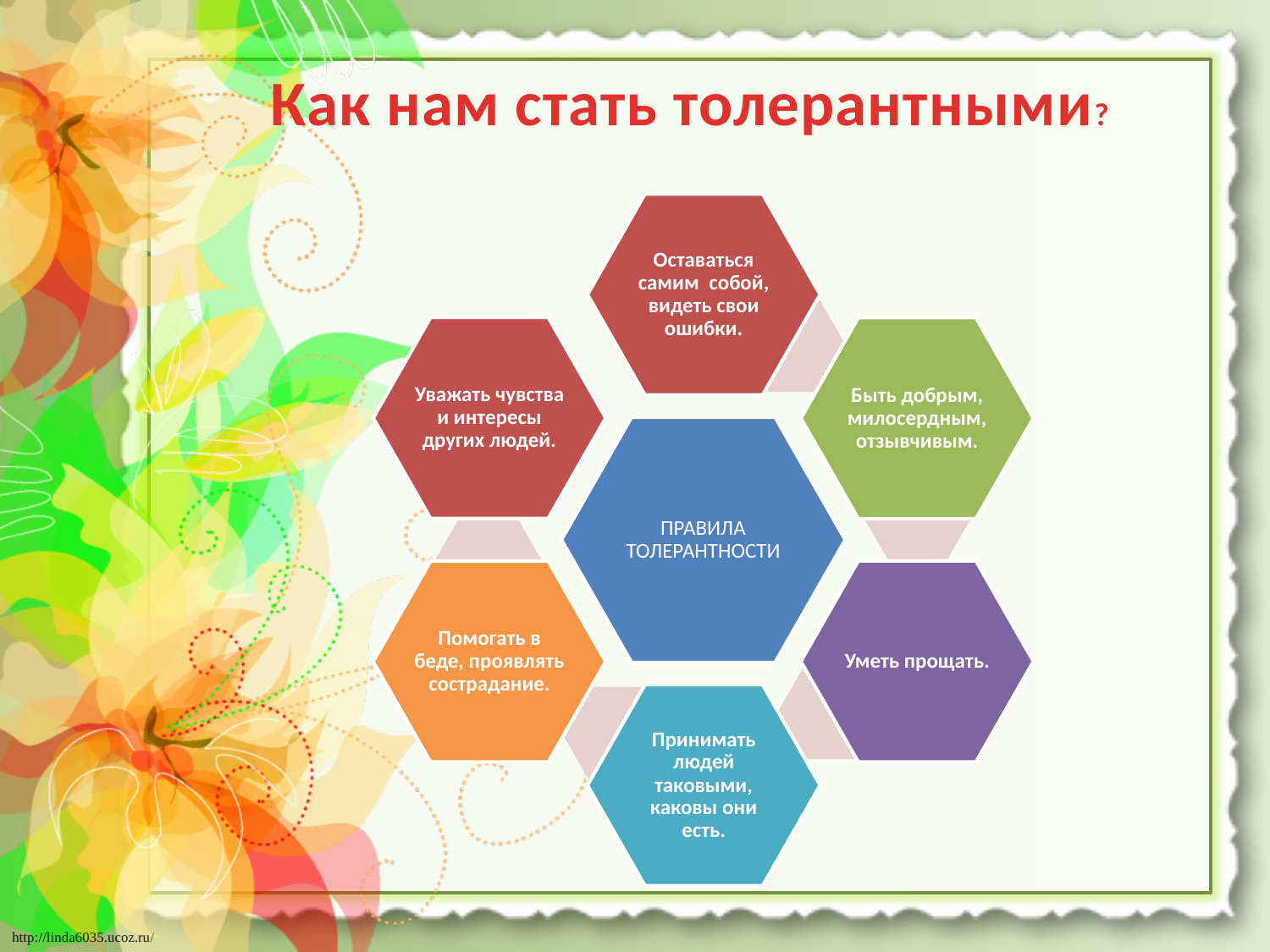

Как нам стать толерантными?
ПРАВИЛА ТОЛЕРАНТНОСТИ
Оставаться самим  собой, видеть свои ошибки.
Быть добрым, милосердным, отзывчивым.
Уметь прощать.
Принимать людей таковыми, каковы они есть.
Помогать в беде, проявлять сострадание.
Уважать чувства и интересы других людей.